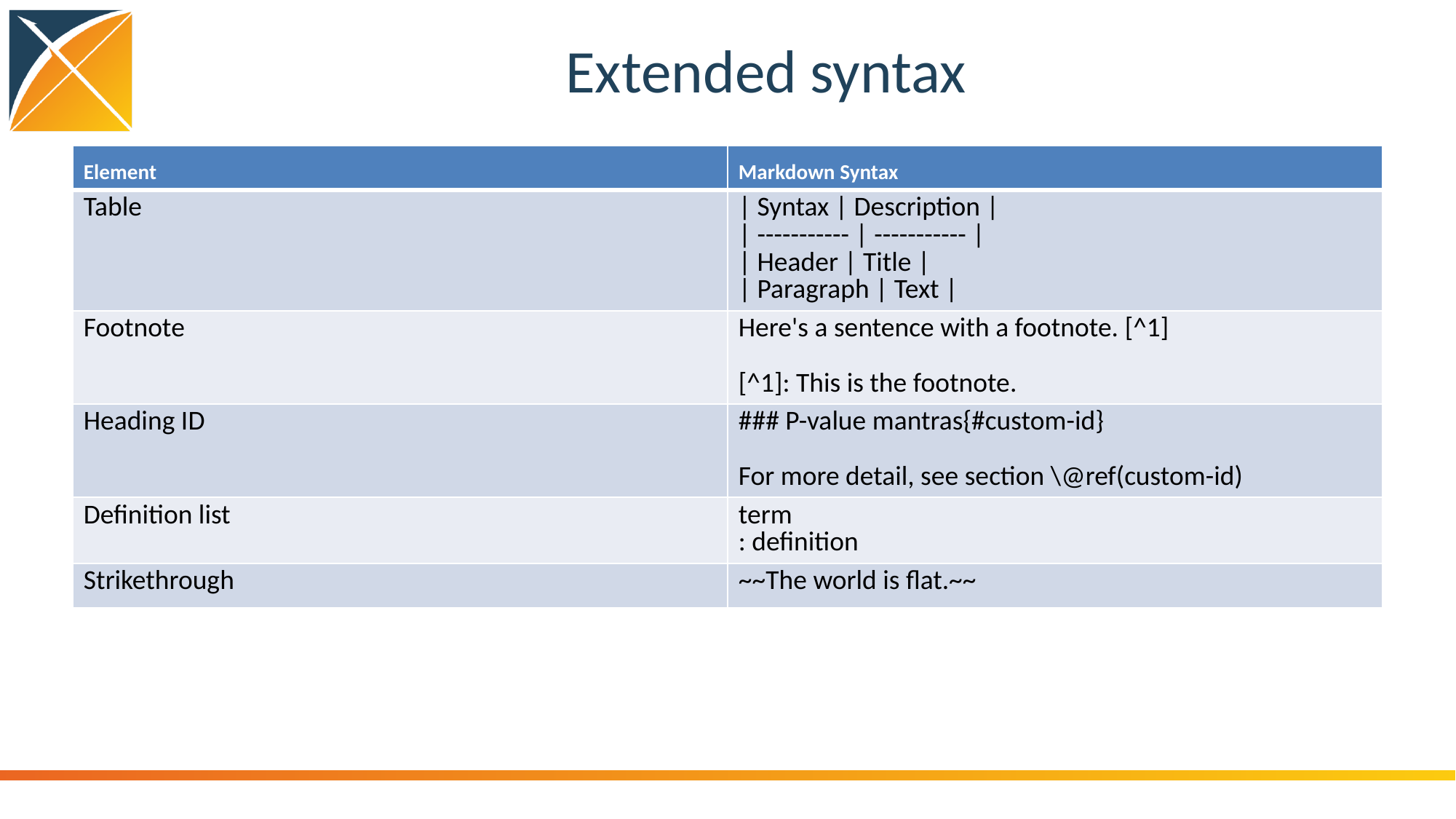

# Extended syntax
| Element | Markdown Syntax |
| --- | --- |
| Table | | Syntax | Description | | ----------- | ----------- | | Header | Title | | Paragraph | Text | |
| Footnote | Here's a sentence with a footnote. [^1] [^1]: This is the footnote. |
| Heading ID | ### P-value mantras{#custom-id} For more detail, see section \@ref(custom-id) |
| Definition list | term : definition |
| Strikethrough | ~~The world is flat.~~ |